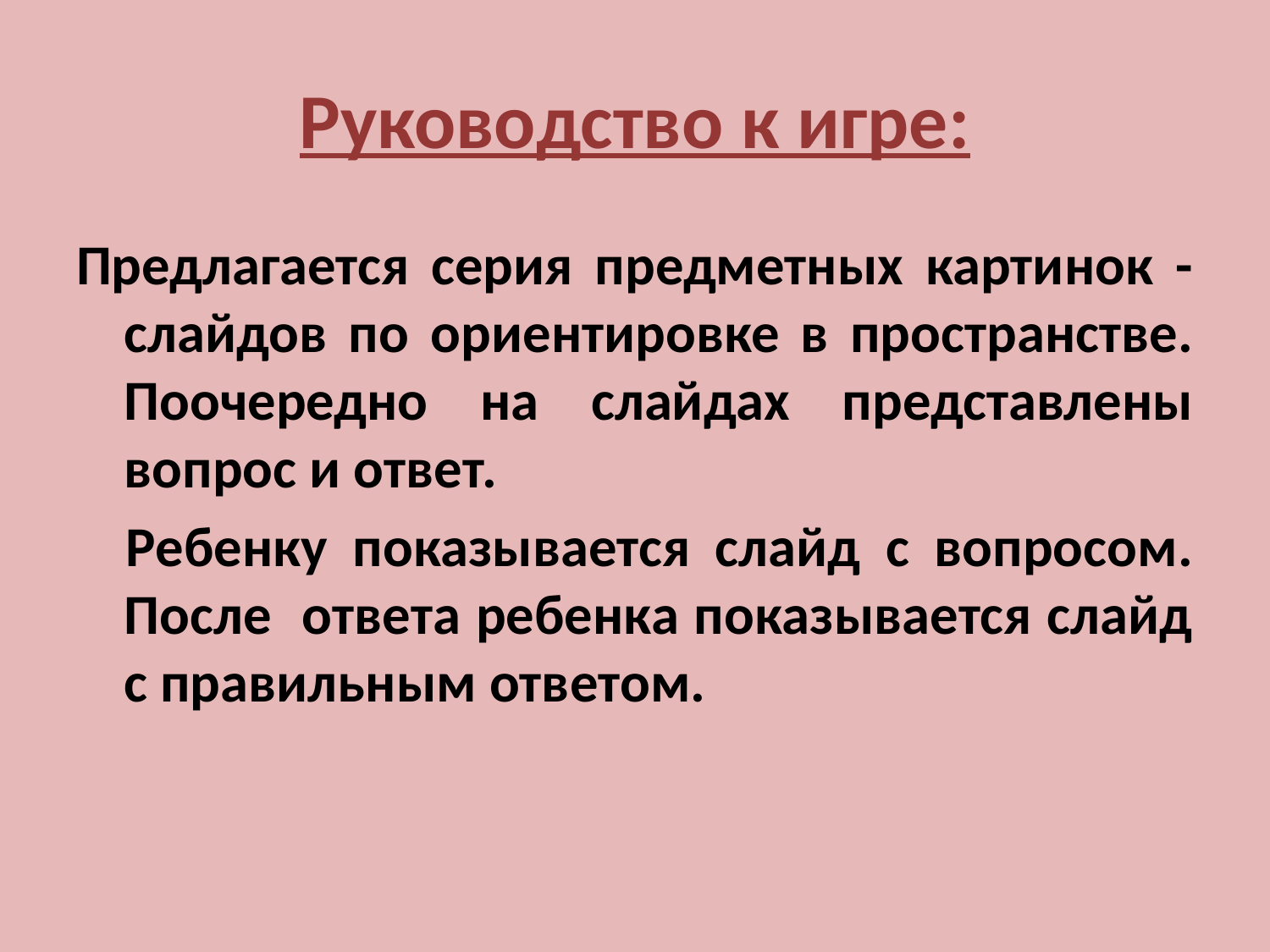

# Руководство к игре:
Предлагается серия предметных картинок - слайдов по ориентировке в пространстве. Поочередно на слайдах представлены вопрос и ответ.
  Ребенку показывается слайд с вопросом. После  ответа ребенка показывается слайд с правильным ответом.